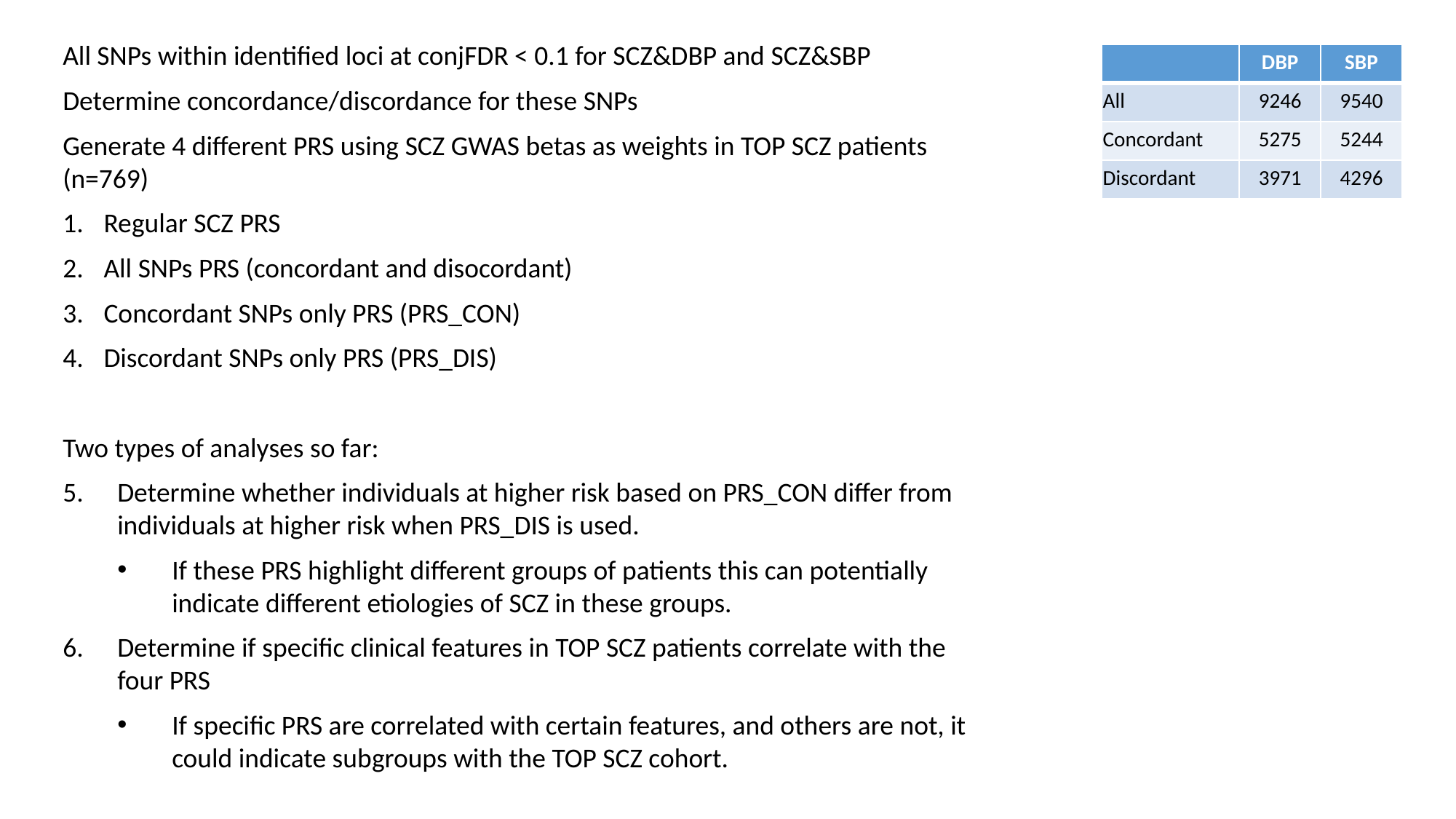

All SNPs within identified loci at conjFDR < 0.1 for SCZ&DBP and SCZ&SBP
Determine concordance/discordance for these SNPs
Generate 4 different PRS using SCZ GWAS betas as weights in TOP SCZ patients (n=769)
Regular SCZ PRS
All SNPs PRS (concordant and disocordant)
Concordant SNPs only PRS (PRS_CON)
Discordant SNPs only PRS (PRS_DIS)

Two types of analyses so far:
Determine whether individuals at higher risk based on PRS_CON differ from individuals at higher risk when PRS_DIS is used.
If these PRS highlight different groups of patients this can potentially indicate different etiologies of SCZ in these groups.
Determine if specific clinical features in TOP SCZ patients correlate with the four PRS
If specific PRS are correlated with certain features, and others are not, it could indicate subgroups with the TOP SCZ cohort.
|  | DBP | SBP |
| --- | --- | --- |
| All | 9246 | 9540 |
| Concordant | 5275 | 5244 |
| Discordant | 3971 | 4296 |